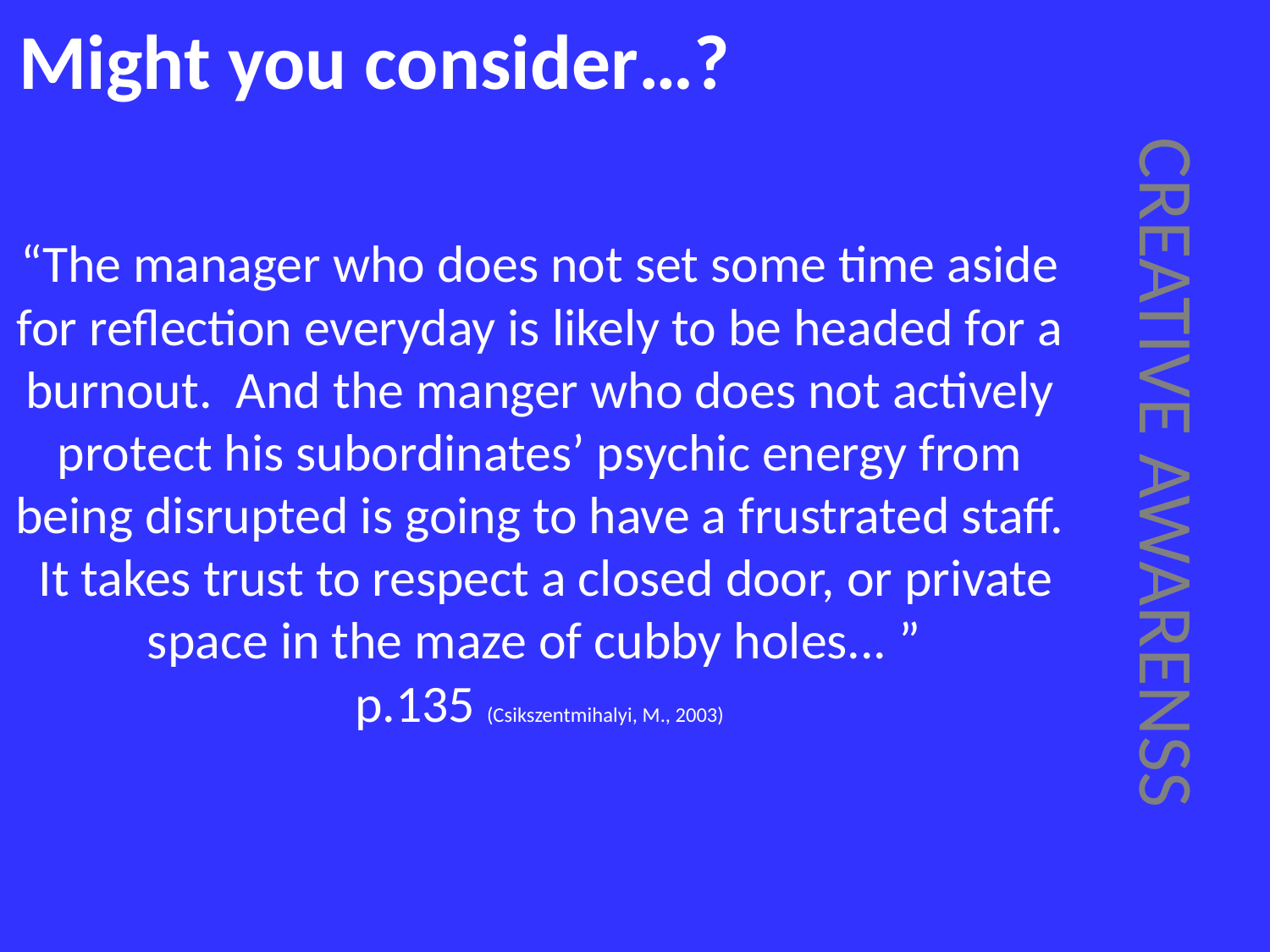

# Might you consider…?
“The manager who does not set some time aside for reflection everyday is likely to be headed for a burnout.  And the manger who does not actively protect his subordinates’ psychic energy from being disrupted is going to have a frustrated staff.  It takes trust to respect a closed door, or private space in the maze of cubby holes... ”
p.135 (Csikszentmihalyi, M., 2003)
CREATIVE AWARENSS